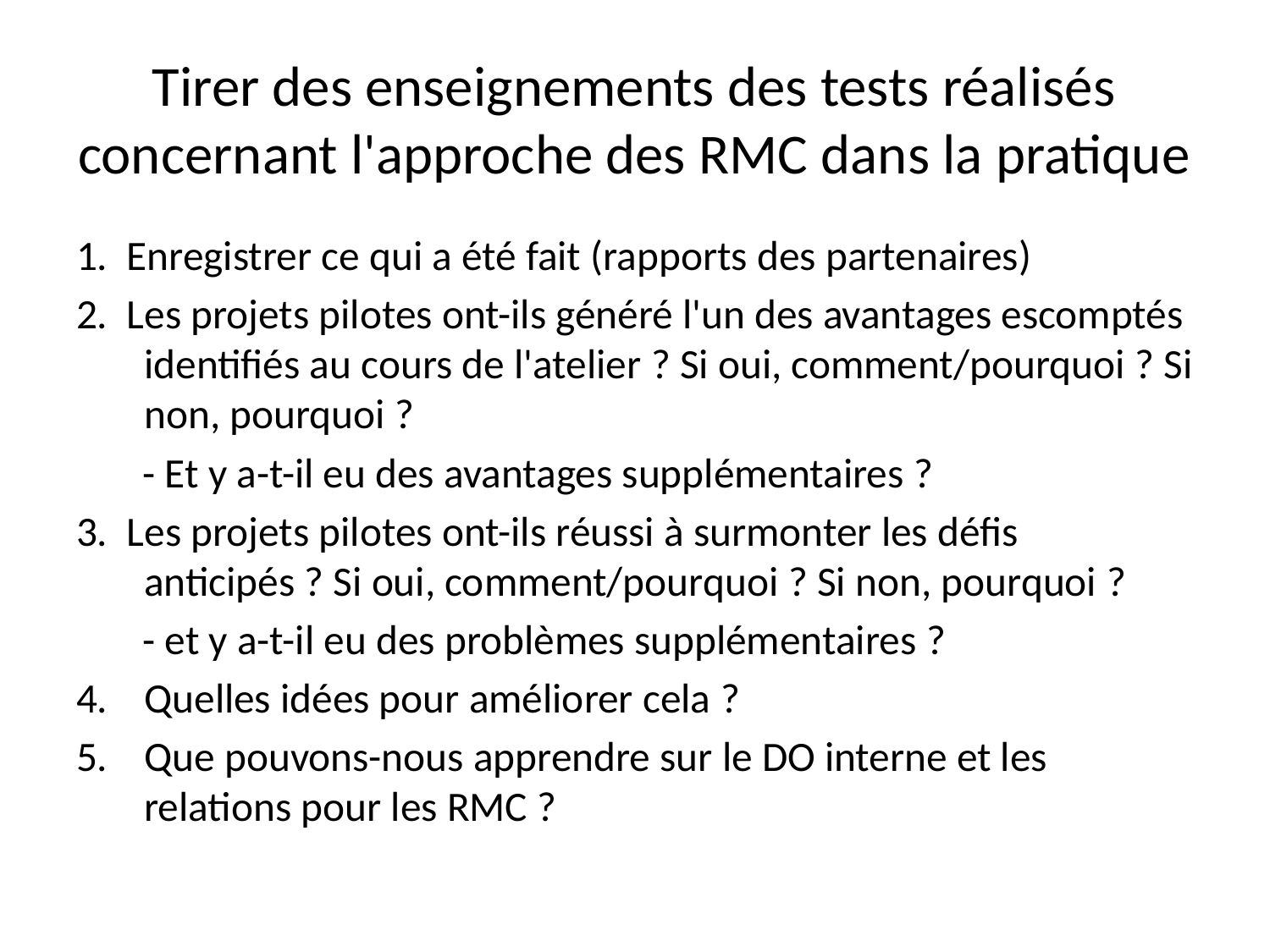

# Tirer des enseignements des tests réalisés concernant l'approche des RMC dans la pratique
1.  Enregistrer ce qui a été fait (rapports des partenaires)
2.  Les projets pilotes ont-ils généré l'un des avantages escomptés identifiés au cours de l'atelier ? Si oui, comment/pourquoi ? Si non, pourquoi ?
       - Et y a-t-il eu des avantages supplémentaires ?
3.  Les projets pilotes ont-ils réussi à surmonter les défis anticipés ? Si oui, comment/pourquoi ? Si non, pourquoi ?
       - et y a-t-il eu des problèmes supplémentaires ?
Quelles idées pour améliorer cela ?
Que pouvons-nous apprendre sur le DO interne et les relations pour les RMC ?